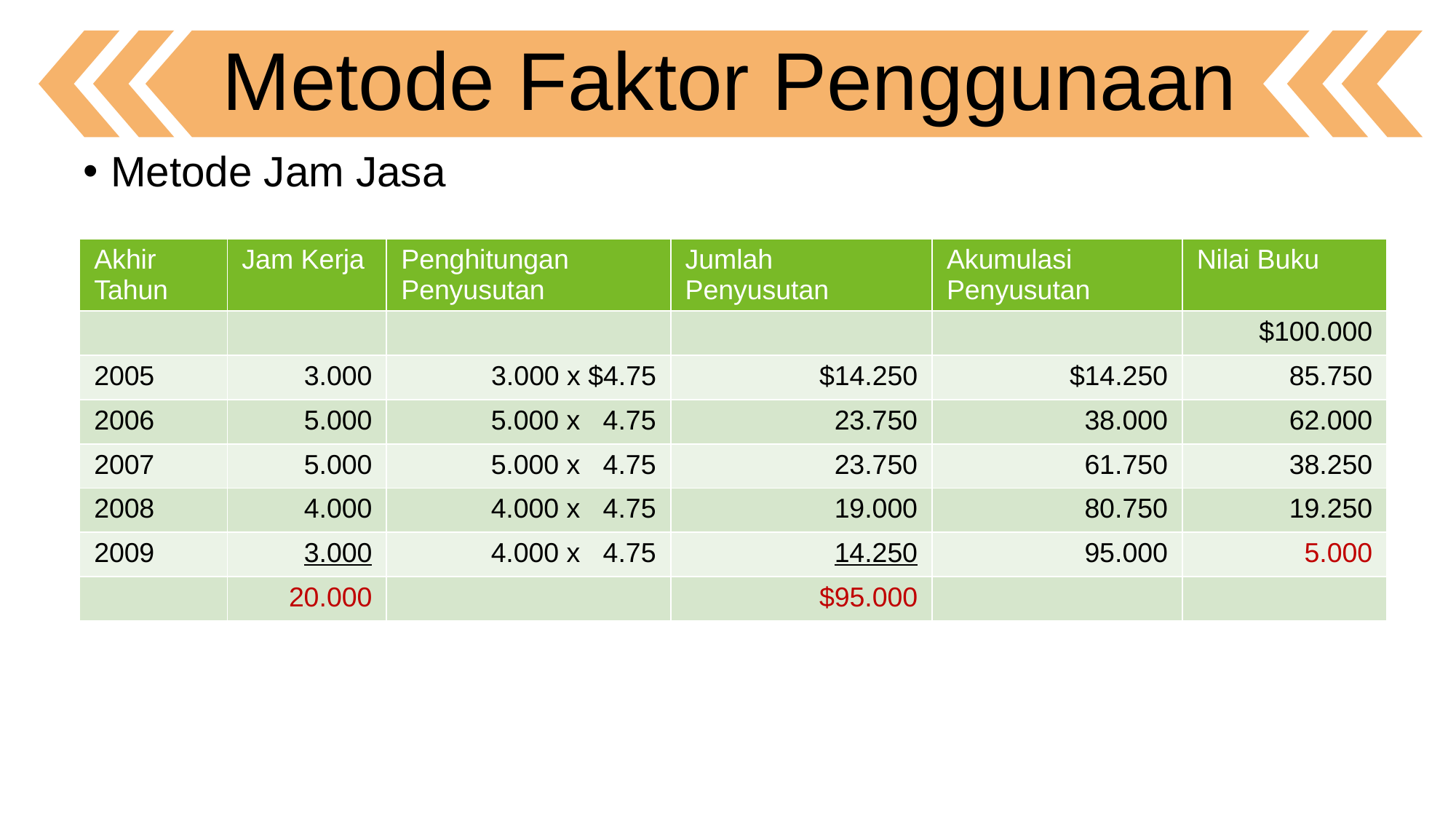

Metode Faktor Penggunaan
Metode Jam Jasa

| Akhir Tahun | Jam Kerja | Penghitungan Penyusutan | Jumlah Penyusutan | Akumulasi Penyusutan | Nilai Buku |
| --- | --- | --- | --- | --- | --- |
|  |  |  |  |  | $100.000 |
| 2005 | 3.000 | 3.000 x $4.75 | $14.250 | $14.250 | 85.750 |
| 2006 | 5.000 | 5.000 x 4.75 | 23.750 | 38.000 | 62.000 |
| 2007 | 5.000 | 5.000 x 4.75 | 23.750 | 61.750 | 38.250 |
| 2008 | 4.000 | 4.000 x 4.75 | 19.000 | 80.750 | 19.250 |
| 2009 | 3.000 | 4.000 x 4.75 | 14.250 | 95.000 | 5.000 |
|  | 20.000 |  | $95.000 |  |  |